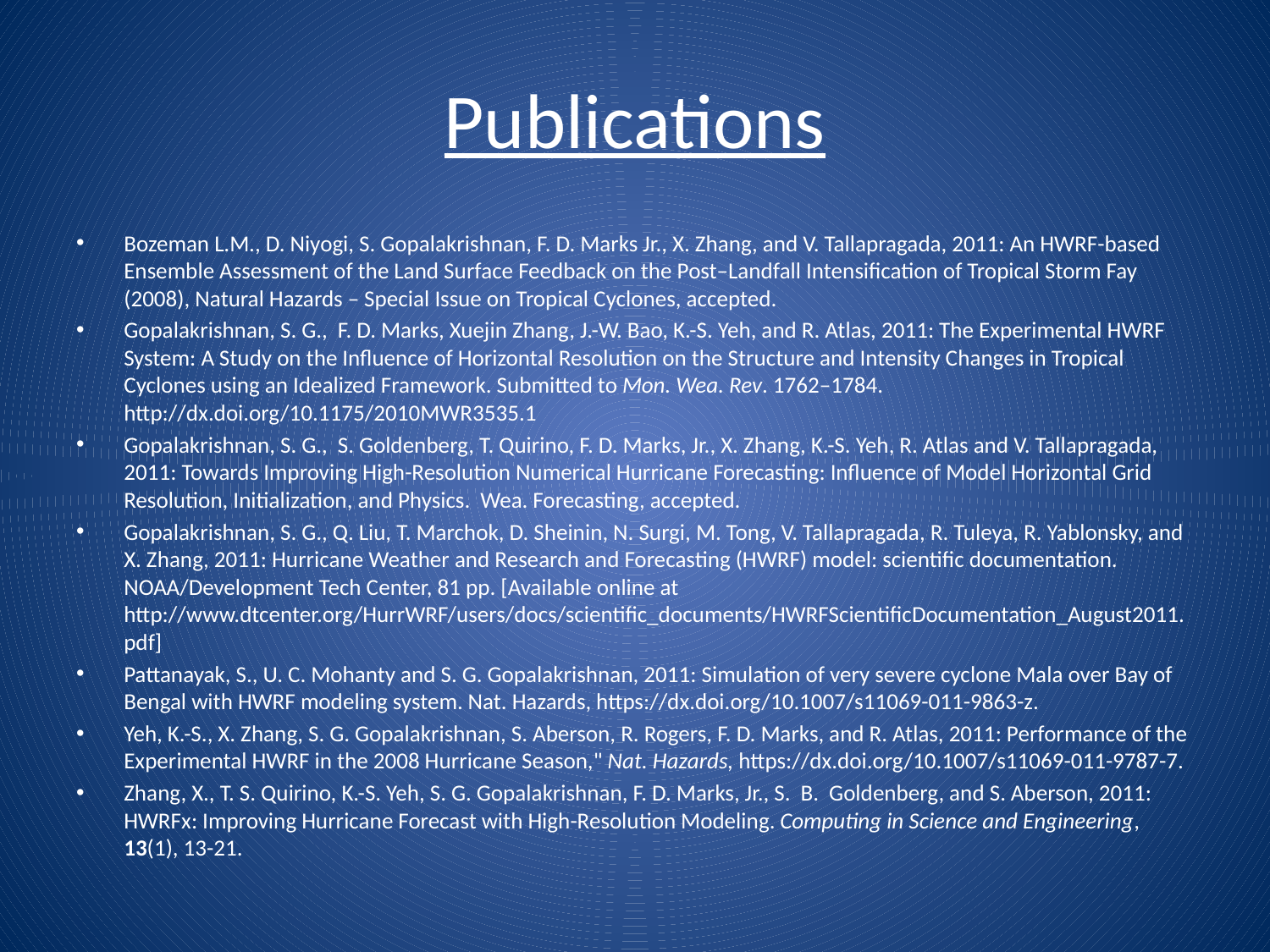

# Publications
Bozeman L.M., D. Niyogi, S. Gopalakrishnan, F. D. Marks Jr., X. Zhang, and V. Tallapragada, 2011: An HWRF-based Ensemble Assessment of the Land Surface Feedback on the Post–Landfall Intensification of Tropical Storm Fay (2008), Natural Hazards – Special Issue on Tropical Cyclones, accepted.
Gopalakrishnan, S. G.,  F. D. Marks, Xuejin Zhang, J.-W. Bao, K.-S. Yeh, and R. Atlas, 2011: The Experimental HWRF System: A Study on the Influence of Horizontal Resolution on the Structure and Intensity Changes in Tropical Cyclones using an Idealized Framework. Submitted to Mon. Wea. Rev. 1762–1784. http://dx.doi.org/10.1175/2010MWR3535.1
Gopalakrishnan, S. G.,  S. Goldenberg, T. Quirino, F. D. Marks, Jr., X. Zhang, K.-S. Yeh, R. Atlas and V. Tallapragada, 2011: Towards Improving High-Resolution Numerical Hurricane Forecasting: Influence of Model Horizontal Grid Resolution, Initialization, and Physics.  Wea. Forecasting, accepted.
Gopalakrishnan, S. G., Q. Liu, T. Marchok, D. Sheinin, N. Surgi, M. Tong, V. Tallapragada, R. Tuleya, R. Yablonsky, and X. Zhang, 2011: Hurricane Weather and Research and Forecasting (HWRF) model: scientific documentation. NOAA/Development Tech Center, 81 pp. [Available online at http://www.dtcenter.org/HurrWRF/users/docs/scientific_documents/HWRFScientificDocumentation_August2011.pdf]
Pattanayak, S., U. C. Mohanty and S. G. Gopalakrishnan, 2011: Simulation of very severe cyclone Mala over Bay of Bengal with HWRF modeling system. Nat. Hazards, https://dx.doi.org/10.1007/s11069-011-9863-z.
Yeh, K.-S., X. Zhang, S. G. Gopalakrishnan, S. Aberson, R. Rogers, F. D. Marks, and R. Atlas, 2011: Performance of the Experimental HWRF in the 2008 Hurricane Season," Nat. Hazards, https://dx.doi.org/10.1007/s11069-011-9787-7.
Zhang, X., T. S. Quirino, K.-S. Yeh, S. G. Gopalakrishnan, F. D. Marks, Jr., S.  B.  Goldenberg, and S. Aberson, 2011: HWRFx: Improving Hurricane Forecast with High-Resolution Modeling. Computing in Science and Engineering, 13(1), 13-21.